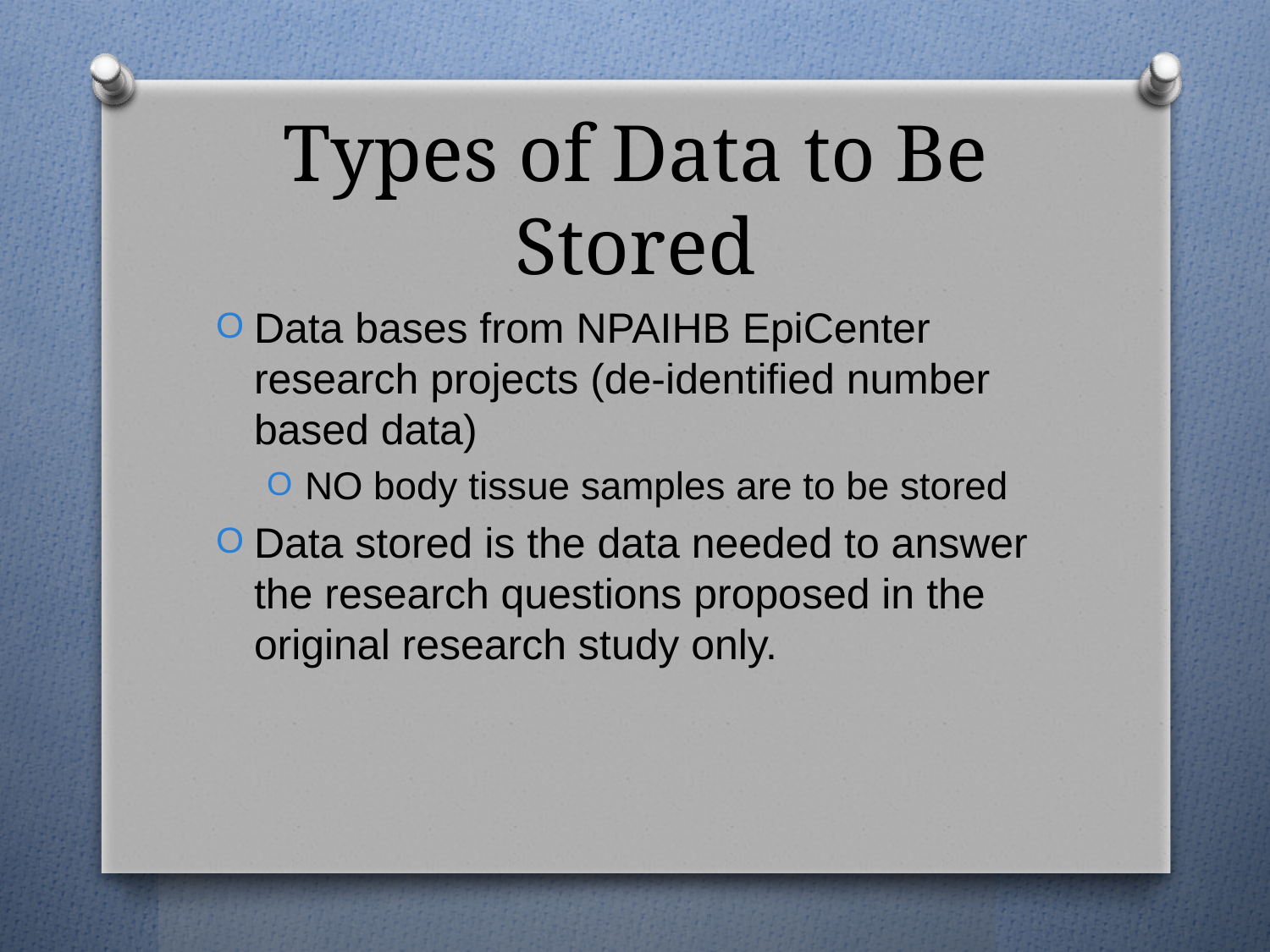

# Types of Data to Be Stored
Data bases from NPAIHB EpiCenter research projects (de-identified number based data)
NO body tissue samples are to be stored
Data stored is the data needed to answer the research questions proposed in the original research study only.